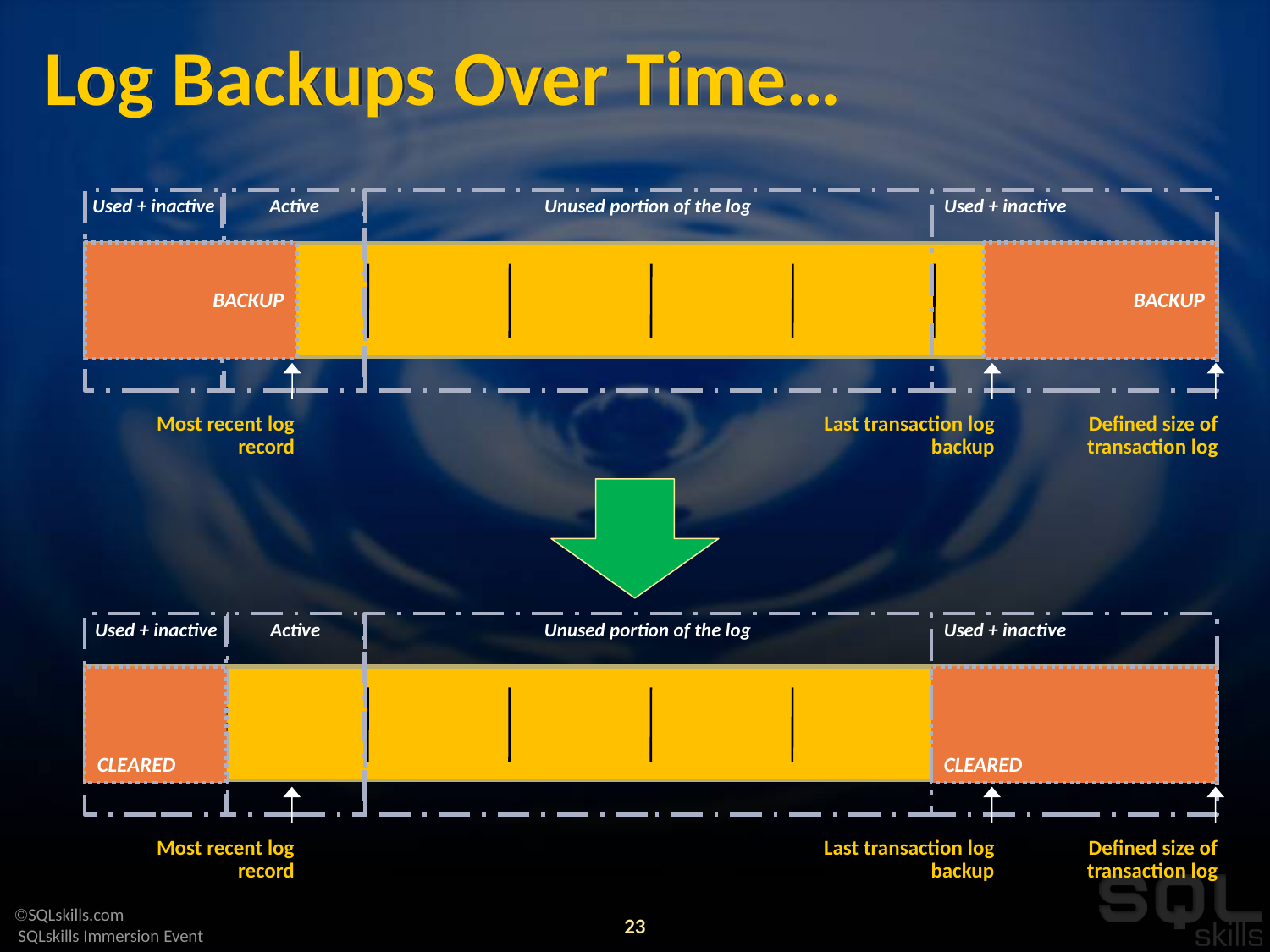

# Log Backups Over Time…
Used + inactive
Active
Unused portion of the log
Used + inactive

BACKUP
BACKUP

Most recent log record
Last transaction log backup
Defined size of transaction log

Used + inactive
Active
Unused portion of the log
Used + inactive
CLEARED

CLEARED

Most recent log record
Last transaction log backup
Defined size of transaction log
23